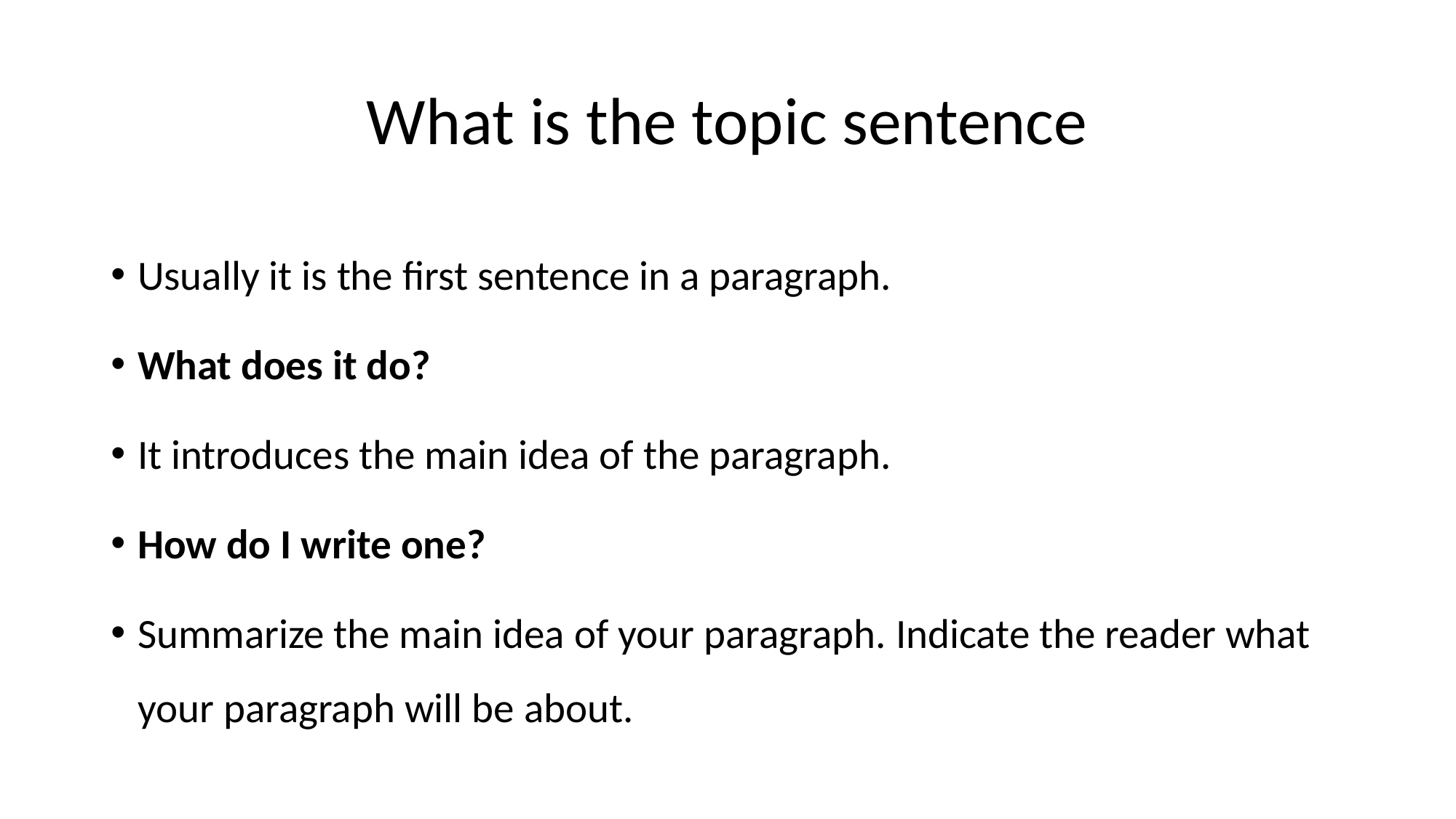

# What is the topic sentence
Usually it is the first sentence in a paragraph.
What does it do?
It introduces the main idea of the paragraph.
How do I write one?
Summarize the main idea of your paragraph. Indicate the reader what your paragraph will be about.